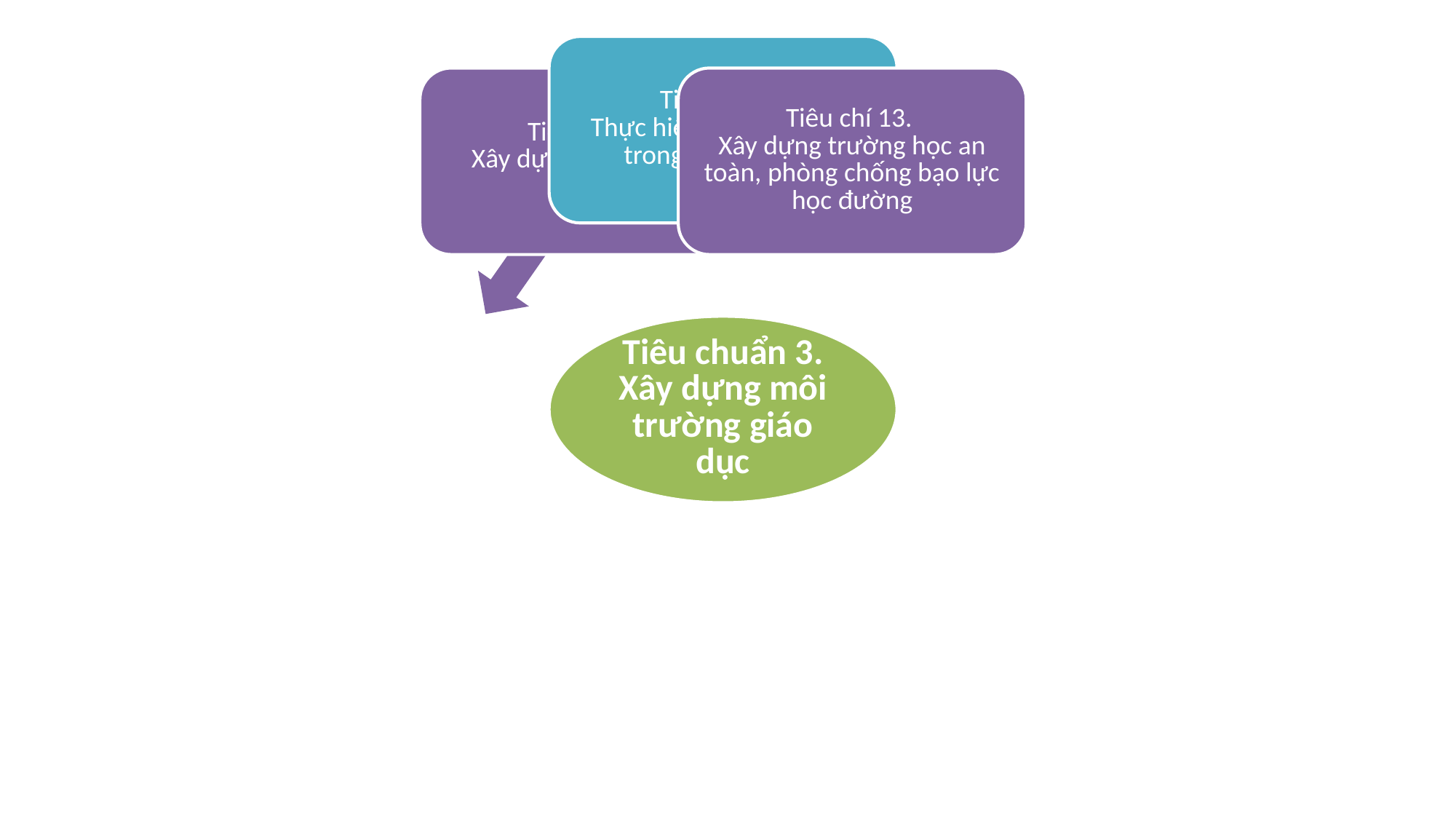

Tiêu chuẩn 3. Xây dựng môi trường giáo dục
Tiêu chí 11.
Tiêu chí 12.